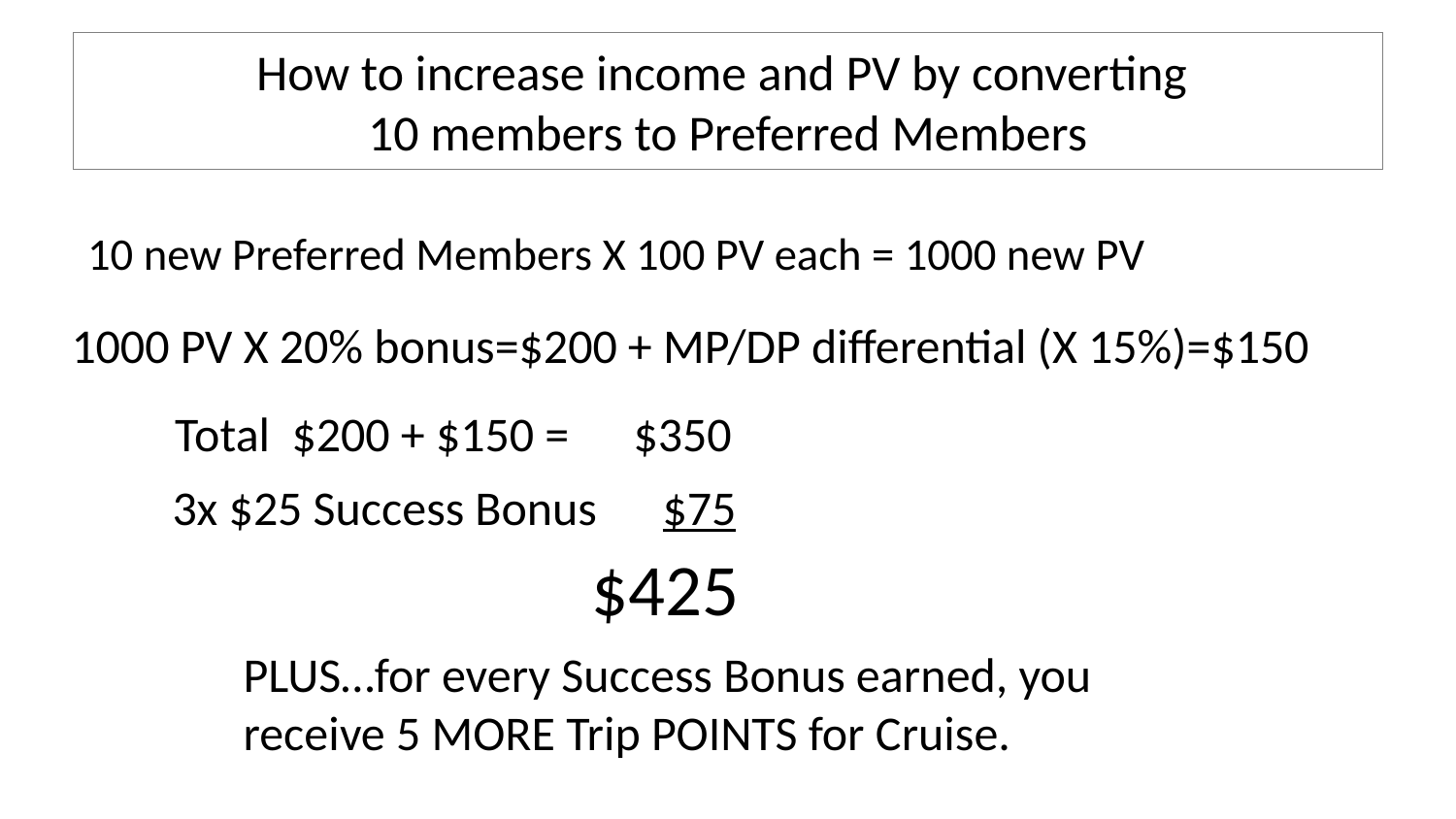

# How to increase income and PV by converting 10 members to Preferred Members
10 new Preferred Members X 100 PV each = 1000 new PV

1000 PV X 20% bonus=$200 + MP/DP differential (X 15%)=$150
Total  $200 + $150 =  	  $350
3x $25 Success Bonus      $75
   $425
PLUS…for every Success Bonus earned, you
receive 5 MORE Trip POINTS for Cruise.